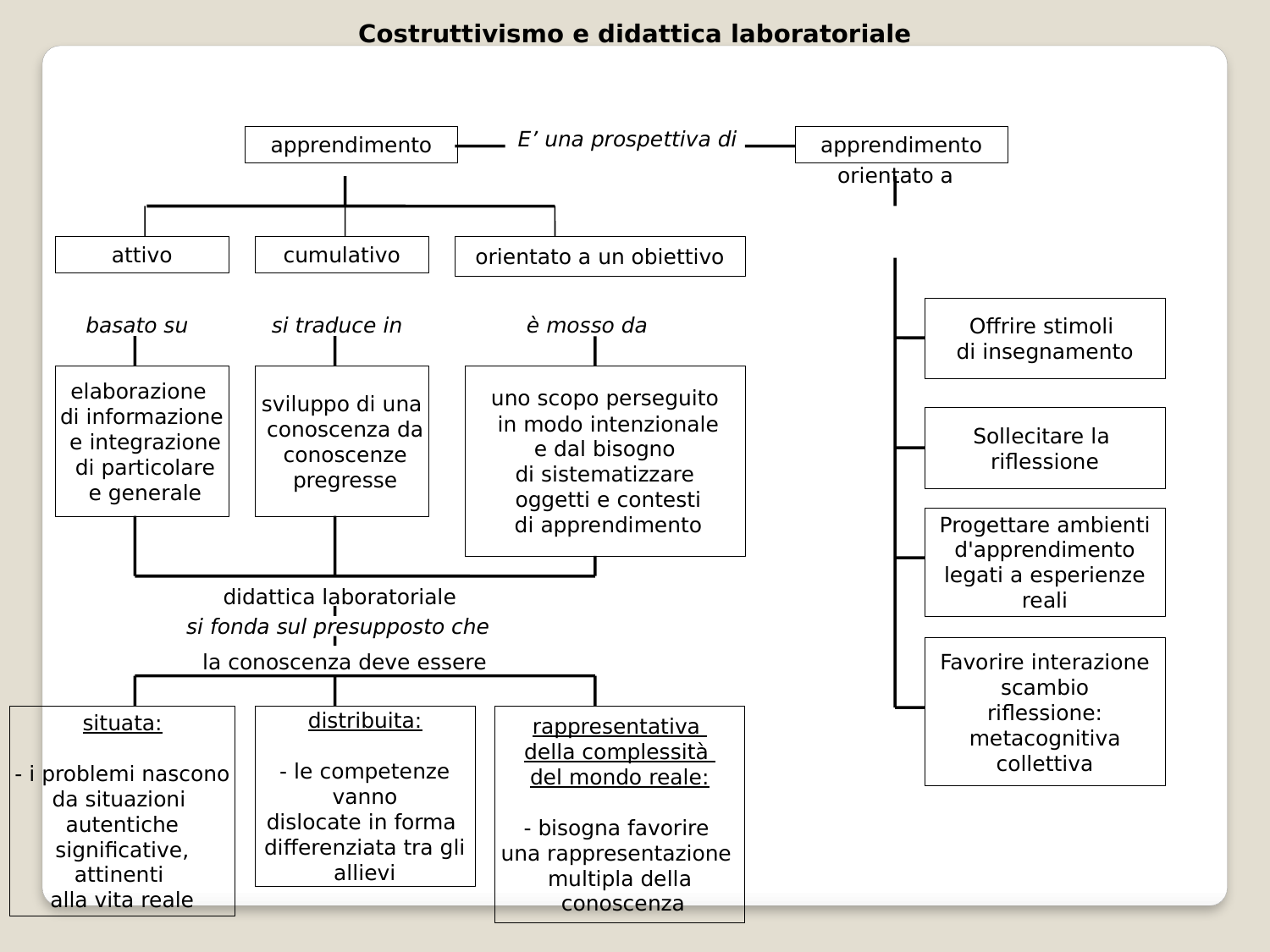

Costruttivismo e didattica laboratoriale

E’ una prospettiva di

apprendimento
apprendimento

orientato a
attivo
cumulativo
orientato a un obiettivo

Offrire stimoli
di insegnamento
basato su
si traduce in
è mosso da

elaborazione
di informazione
 e integrazione
 di particolare
 e generale
sviluppo di una
 conoscenza da
 conoscenze
 pregresse
uno scopo perseguito
 in modo intenzionale
 e dal bisogno
di sistematizzare
 oggetti e contesti
 di apprendimento
Sollecitare la
riflessione

Progettare ambienti
d'apprendimento
legati a esperienze
reali

didattica laboratoriale

si fonda sul presupposto che

Favorire interazione
scambio
riflessione:
metacognitiva
collettiva
la conoscenza deve essere

situata:

- i problemi nascono
da situazioni  autentiche
significative, attinenti
alla vita reale
distribuita:

- le competenze vanno
dislocate in forma
differenziata tra gli allievi
rappresentativa
della complessità
del mondo reale:

- bisogna favorire
una rappresentazione
multipla della
 conoscenza